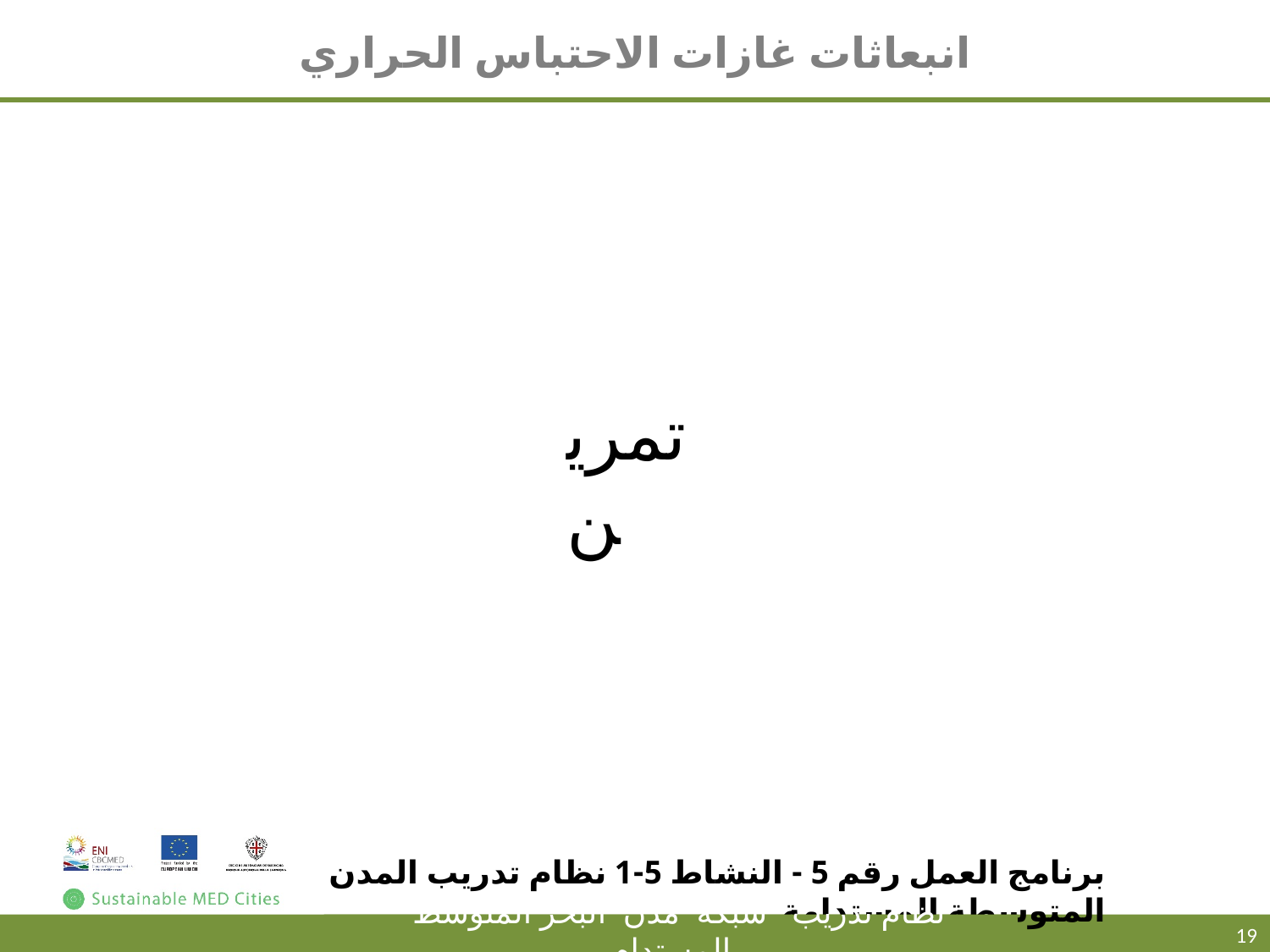

# انبعاثات غازات الاحتباس الحراري
تمرين
وحدة التدريب 4

برنامج العمل رقم 5 - النشاط 5-1 نظام تدريب المدن المتوسطة المستدامة
19
نظام تدريب   شبكة  مدن  البحر المتوسط   المستدام